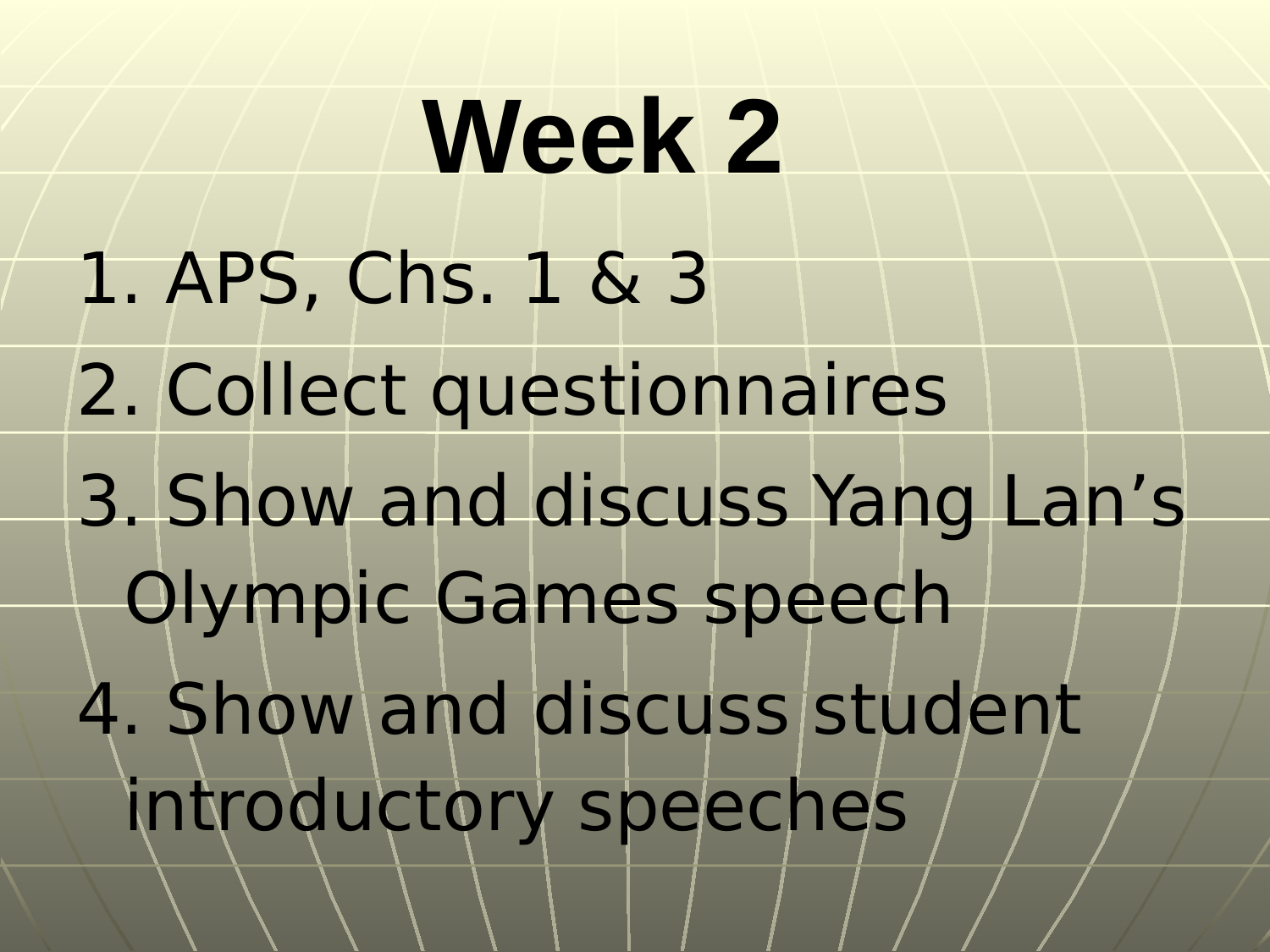

# Week 2
1. APS, Chs. 1 & 3
2. Collect questionnaires
3. Show and discuss Yang Lan’s    Olympic Games speech
4. Show and discuss student introductory speeches